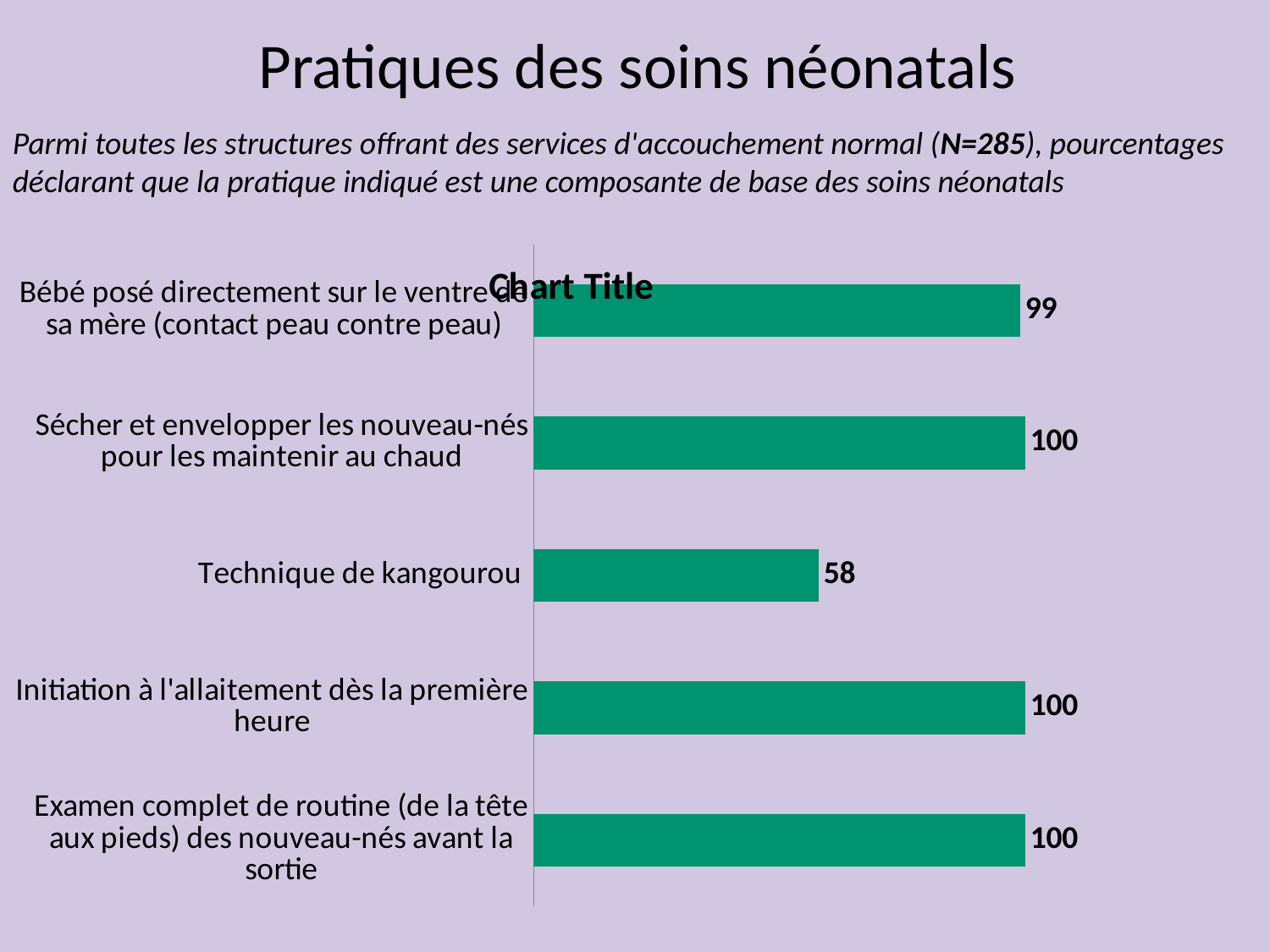

Pratiques des soins néonatals
Parmi toutes les structures offrant des services d'accouchement normal (N=285), pourcentages déclarant que la pratique indiqué est une composante de base des soins néonatals

### Chart:

| Category |  |
|---|---|
| Examen complet de routine (de la tête aux pieds) des nouveau-nés avant la sortie | 100.0 |
| Initiation à l'allaitement dès la première heure | 100.0 |
| Technique de kangourou  | 58.0 |
| Sécher et envelopper les nouveau-nés pour les maintenir au chaud | 100.0 |
| Bébé posé directement sur le ventre de sa mère (contact peau contre peau) | 99.0 |